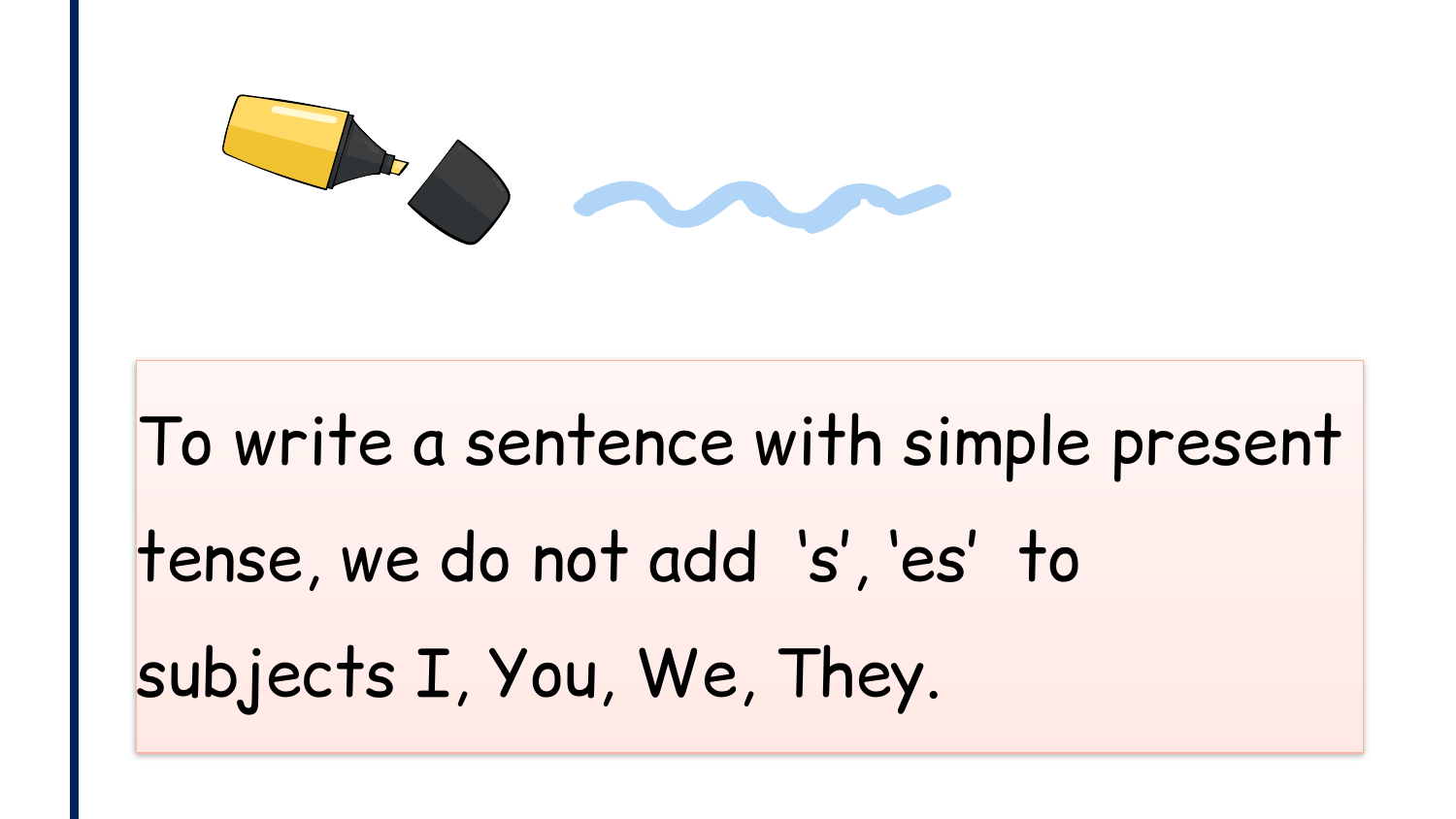

To write a sentence with simple present tense, we do not add  ‘s’, ‘es’  to subjects I, You, We, They.